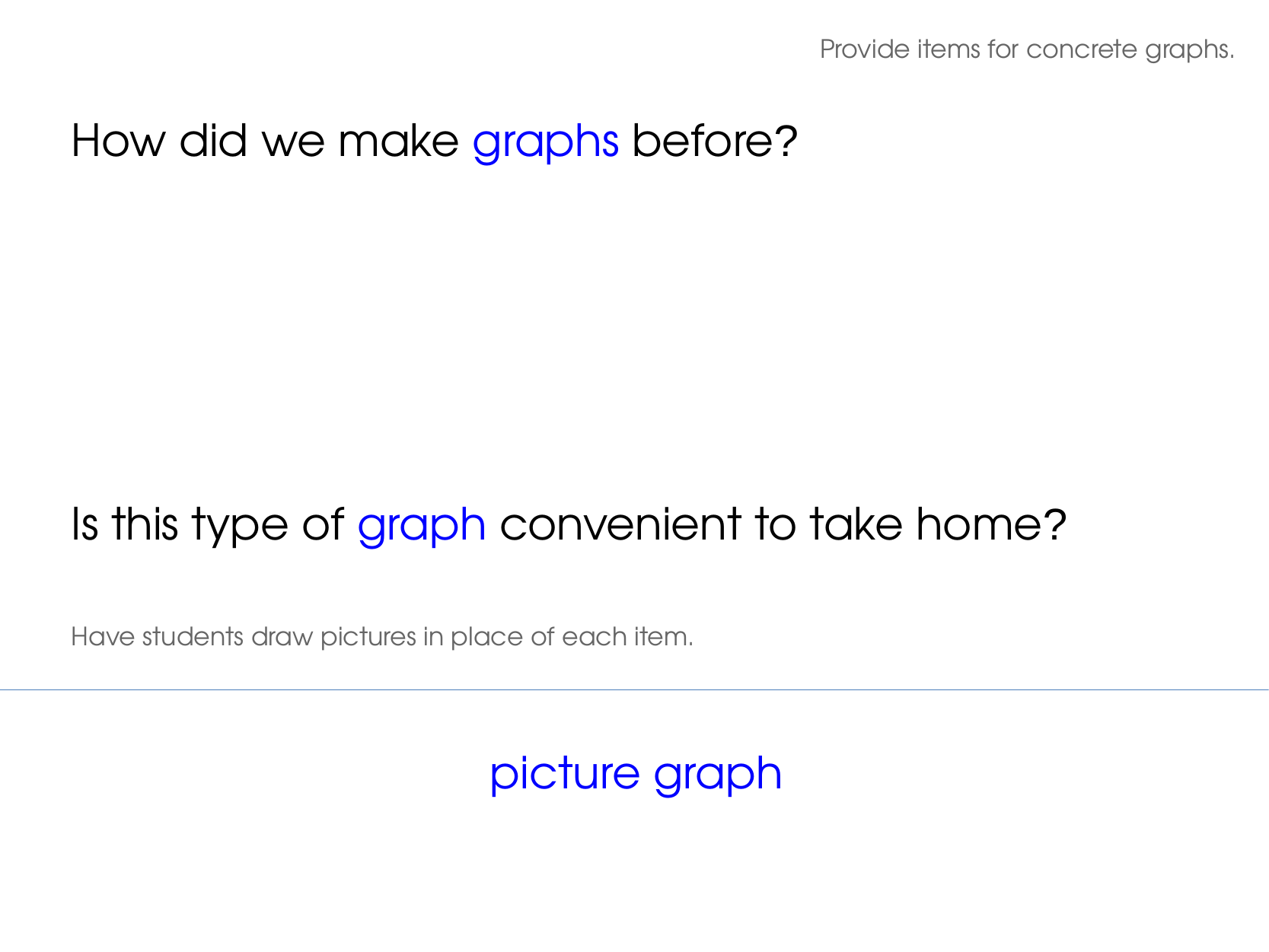

Provide items for concrete graphs.
How did we make graphs before?
Is this type of graph convenient to take home?
Have students draw pictures in place of each item.
picture graph